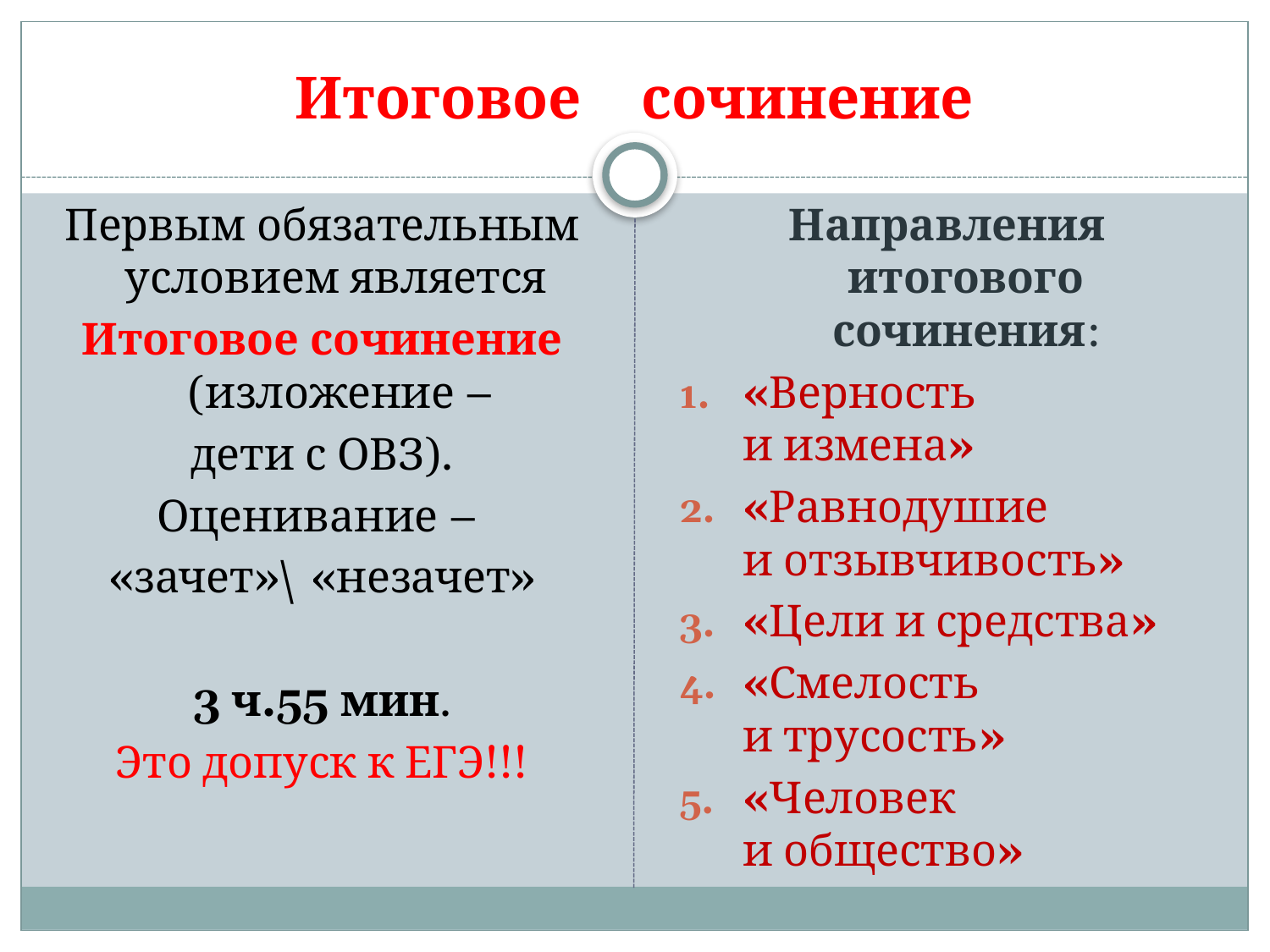

# Итоговое    сочинение
Первым обязательным условием является
Итоговое сочинение (изложение –
дети с ОВЗ).
Оценивание –
«зачет»\ «незачет»

3 ч.55 мин.
Это допуск к ЕГЭ!!!
Направления итогового сочинения:
«Верность и измена»
«Равнодушие и отзывчивость»
«Цели и средства»
«Смелость и трусость»
«Человек и общество»